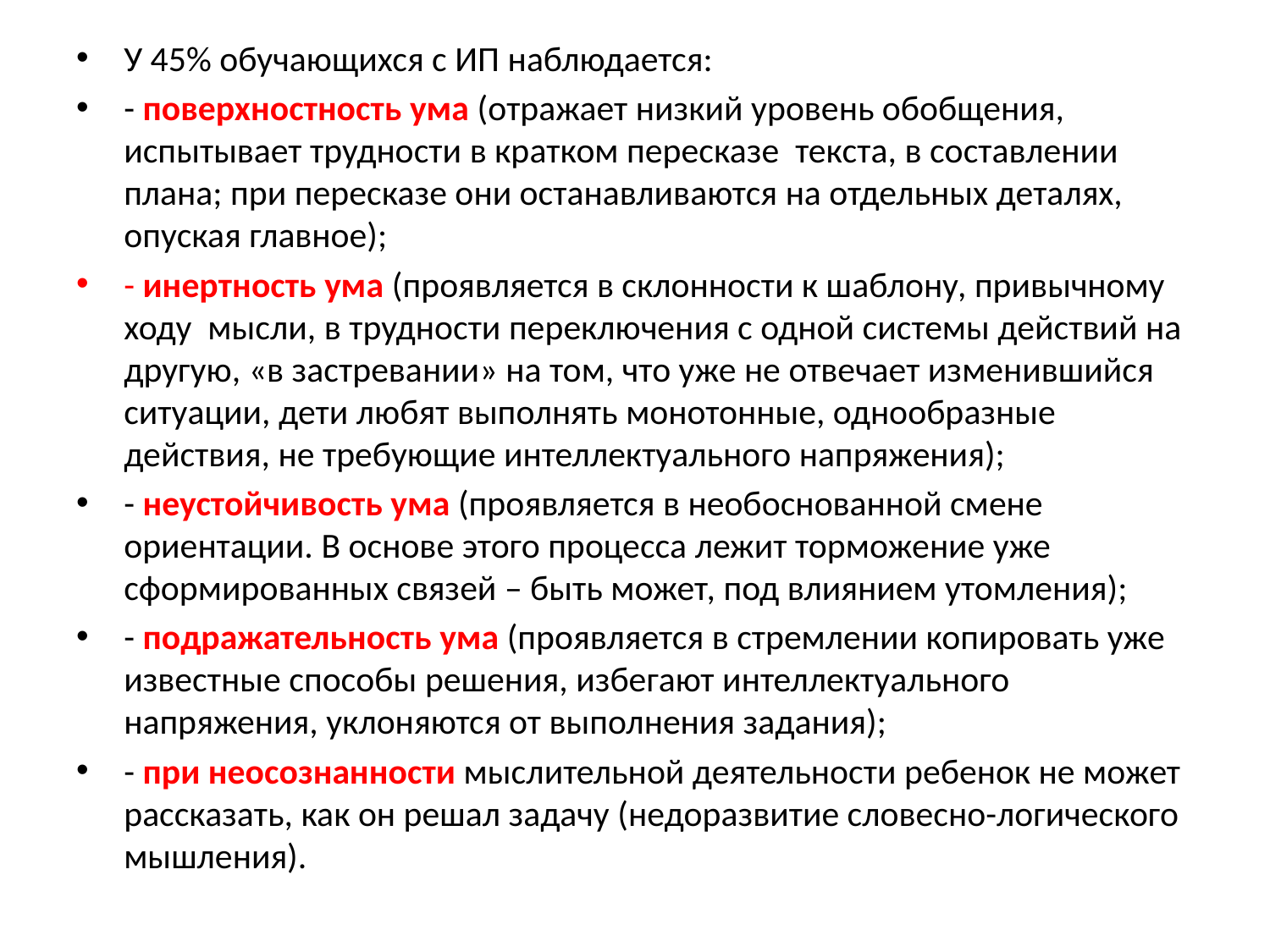

У 45% обучающихся с ИП наблюдается:
- поверхностность ума (отражает низкий уровень обобщения, испытывает трудности в кратком пересказе  текста, в составлении плана; при пересказе они останавливаются на отдельных деталях, опуская главное);
- инертность ума (проявляется в склонности к шаблону, привычному ходу  мысли, в трудности переключения с одной системы действий на другую, «в застревании» на том, что уже не отвечает изменившийся ситуации, дети любят выполнять монотонные, однообразные действия, не требующие интеллектуального напряжения);
- неустойчивость ума (проявляется в необоснованной смене ориентации. В основе этого процесса лежит торможение уже сформированных связей – быть может, под влиянием утомления);
- подражательность ума (проявляется в стремлении копировать уже известные способы решения, избегают интеллектуального напряжения, уклоняются от выполнения задания);
- при неосознанности мыслительной деятельности ребенок не может рассказать, как он решал задачу (недоразвитие словесно-логического мышления).

#